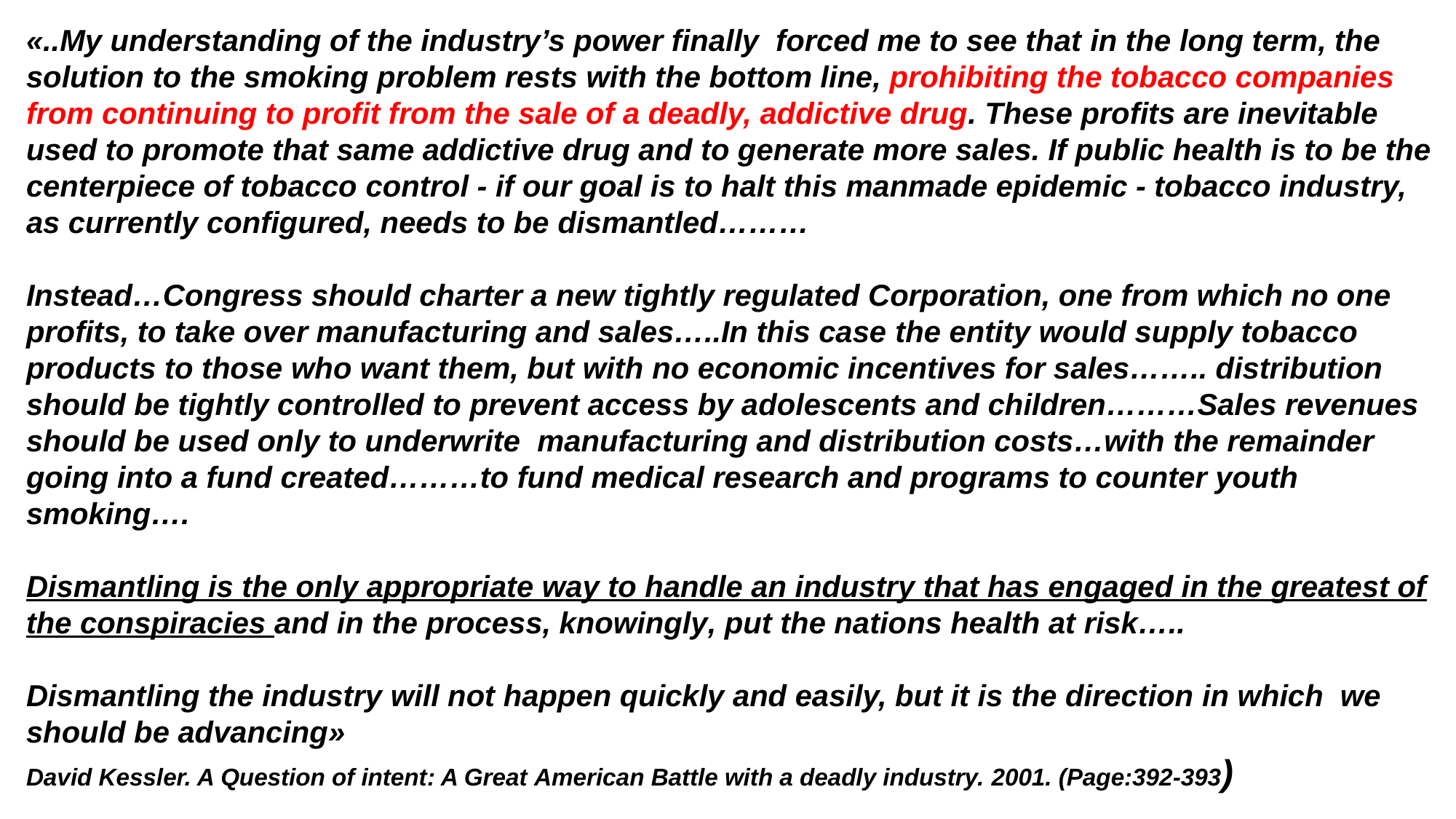

«..My understanding of the industry’s power finally  forced me to see that in the long term, the solution to the smoking problem rests with the bottom line, prohibiting the tobacco companies from continuing to profit from the sale of a deadly, addictive drug. These profits are inevitable used to promote that same addictive drug and to generate more sales. If public health is to be the centerpiece of tobacco control - if our goal is to halt this manmade epidemic - tobacco industry, as currently configured, needs to be dismantled………

Instead…Congress should charter a new tightly regulated Corporation, one from which no one profits, to take over manufacturing and sales…..In this case the entity would supply tobacco products to those who want them, but with no economic incentives for sales…….. distribution should be tightly controlled to prevent access by adolescents and children………Sales revenues should be used only to underwrite  manufacturing and distribution costs…with the remainder going into a fund created………to fund medical research and programs to counter youth smoking….

Dismantling is the only appropriate way to handle an industry that has engaged in the greatest of the conspiracies and in the process, knowingly, put the nations health at risk…..

Dismantling the industry will not happen quickly and easily, but it is the direction in which  we should be advancing»
David Kessler. A Question of intent: A Great American Battle with a deadly industry. 2001. (Page:392-393)